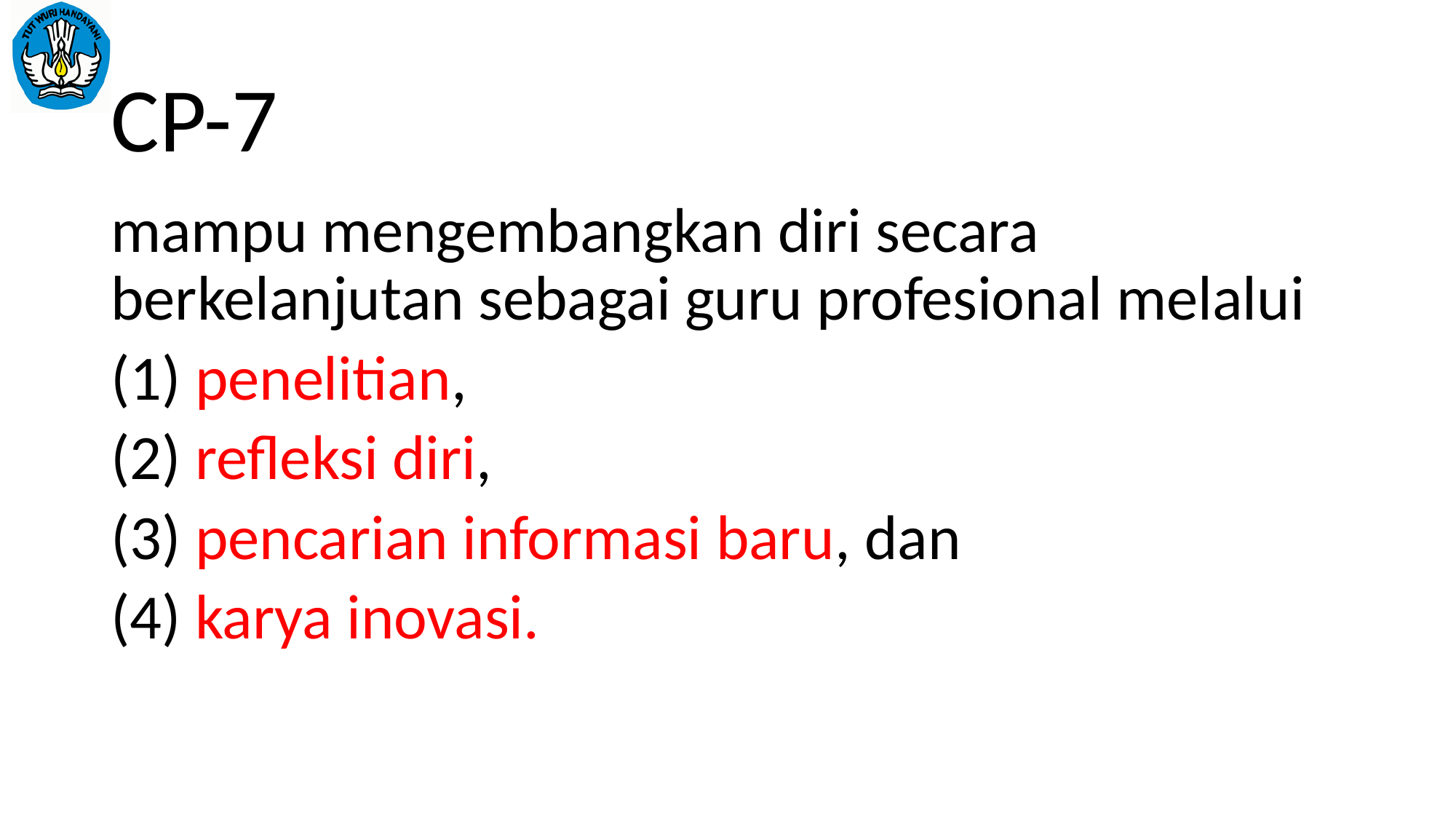

# CP-7
mampu mengembangkan diri secara berkelanjutan sebagai guru profesional melalui
(1) penelitian,
(2) refleksi diri,
(3) pencarian informasi baru, dan
(4) karya inovasi.